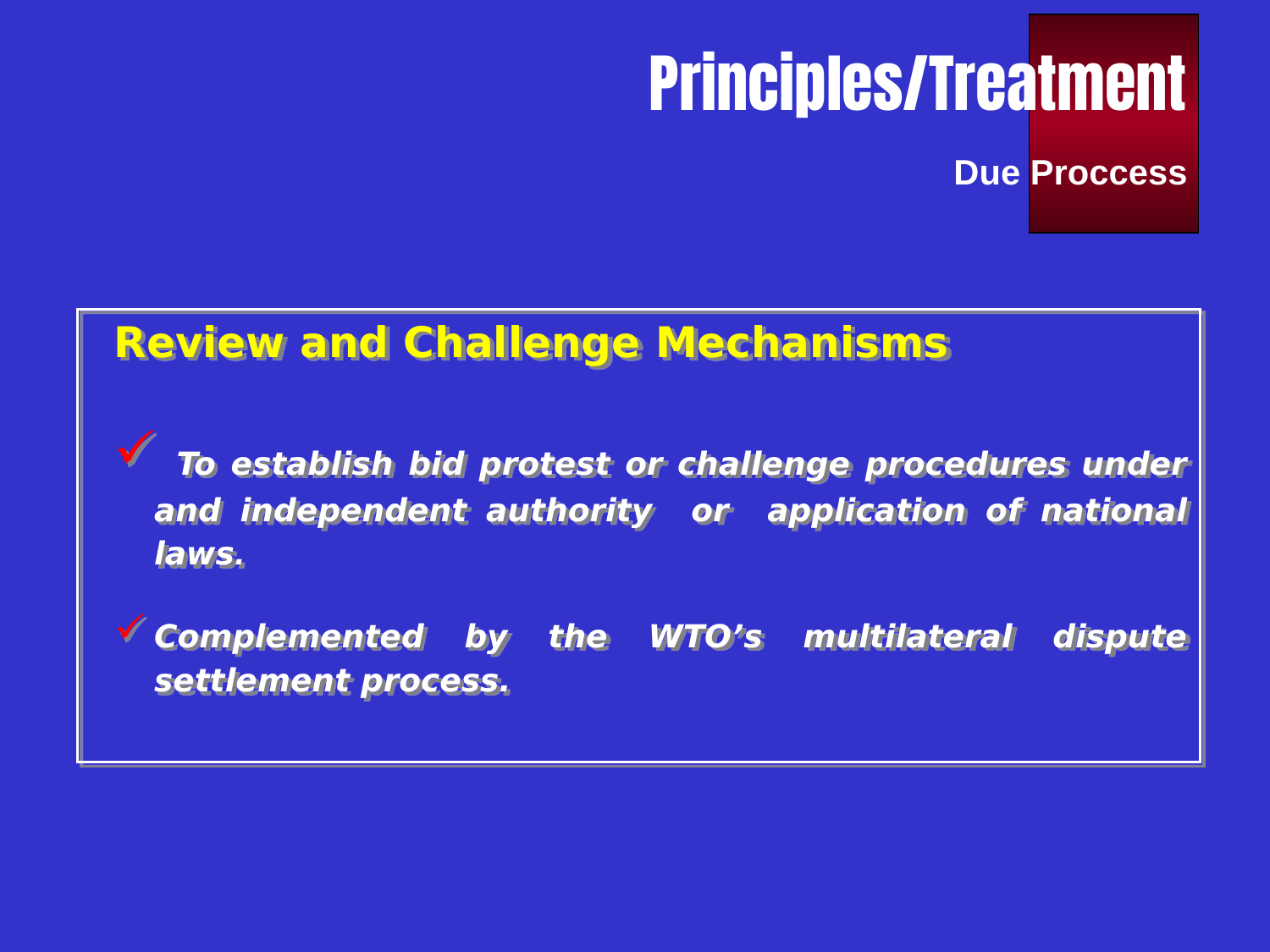

Principles/Treatment
Due Proccess
Review and Challenge Mechanisms

 To establish bid protest or challenge procedures under and independent authority  or  application of national laws.

Complemented by the WTO’s multilateral dispute settlement process.